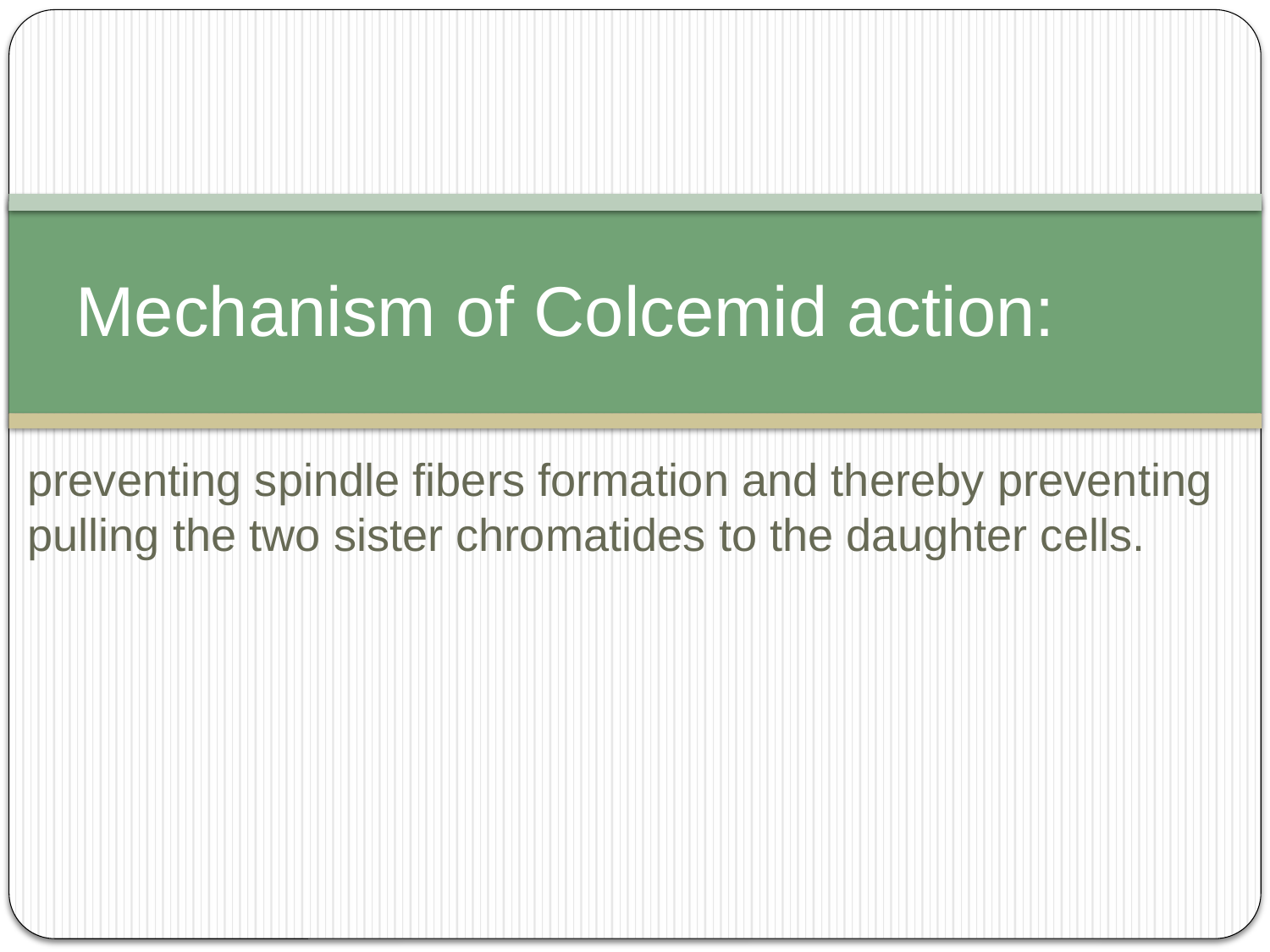

# Mechanism of Colcemid action:
preventing spindle fibers formation and thereby preventing pulling the two sister chromatides to the daughter cells.